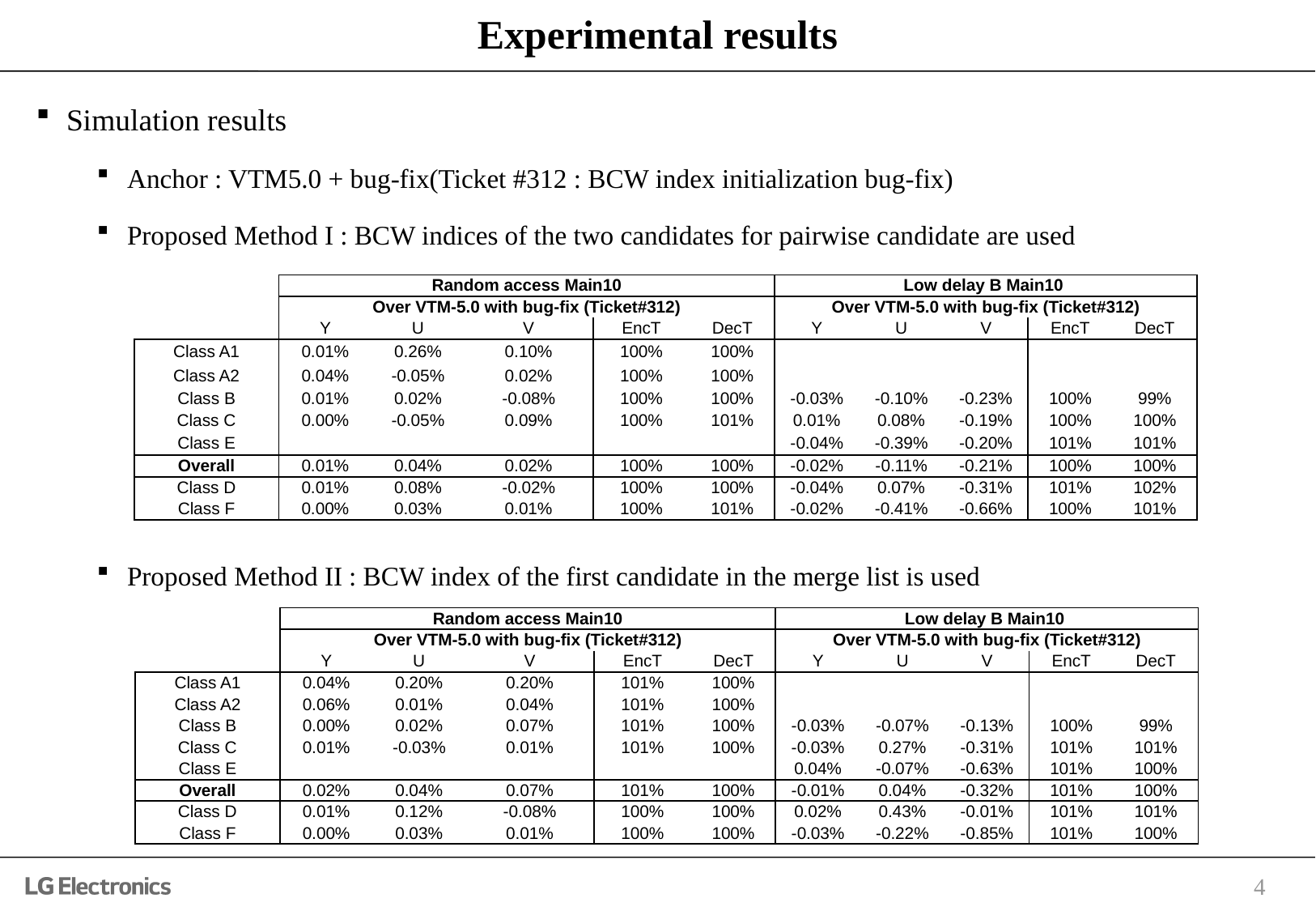

# Experimental results
Simulation results
Anchor : VTM5.0 + bug-fix(Ticket #312 : BCW index initialization bug-fix)
Proposed Method I : BCW indices of the two candidates for pairwise candidate are used

Proposed Method II : BCW index of the first candidate in the merge list is used

|  | Random access Main10 |  |  |  |  | Low delay B Main10 |  |  |  |  |
| --- | --- | --- | --- | --- | --- | --- | --- | --- | --- | --- |
|  | Over VTM-5.0 with bug-fix (Ticket#312) |  |  |  |  | Over VTM-5.0 with bug-fix (Ticket#312) |  |  |  |  |
|  | Y | U | V | EncT | DecT | Y | U | V | EncT | DecT |
| Class A1 | 0.01% | 0.26% | 0.10% | 100% | 100% |  |  |  |  |  |
| Class A2 | 0.04% | -0.05% | 0.02% | 100% | 100% |  |  |  |  |  |
| Class B | 0.01% | 0.02% | -0.08% | 100% | 100% | -0.03% | -0.10% | -0.23% | 100% | 99% |
| Class C | 0.00% | -0.05% | 0.09% | 100% | 101% | 0.01% | 0.08% | -0.19% | 100% | 100% |
| Class E |  |  |  |  |  | -0.04% | -0.39% | -0.20% | 101% | 101% |
| Overall | 0.01% | 0.04% | 0.02% | 100% | 100% | -0.02% | -0.11% | -0.21% | 100% | 100% |
| Class D | 0.01% | 0.08% | -0.02% | 100% | 100% | -0.04% | 0.07% | -0.31% | 101% | 102% |
| Class F | 0.00% | 0.03% | 0.01% | 100% | 101% | -0.02% | -0.41% | -0.66% | 100% | 101% |
|  | Random access Main10 |  |  |  |  | Low delay B Main10 |  |  |  |  |
| --- | --- | --- | --- | --- | --- | --- | --- | --- | --- | --- |
|  | Over VTM-5.0 with bug-fix (Ticket#312) |  |  |  |  | Over VTM-5.0 with bug-fix (Ticket#312) |  |  |  |  |
|  | Y | U | V | EncT | DecT | Y | U | V | EncT | DecT |
| Class A1 | 0.04% | 0.20% | 0.20% | 101% | 100% |  |  |  |  |  |
| Class A2 | 0.06% | 0.01% | 0.04% | 101% | 100% |  |  |  |  |  |
| Class B | 0.00% | 0.02% | 0.07% | 101% | 100% | -0.03% | -0.07% | -0.13% | 100% | 99% |
| Class C | 0.01% | -0.03% | 0.01% | 101% | 100% | -0.03% | 0.27% | -0.31% | 101% | 101% |
| Class E |  |  |  |  |  | 0.04% | -0.07% | -0.63% | 101% | 100% |
| Overall | 0.02% | 0.04% | 0.07% | 101% | 100% | -0.01% | 0.04% | -0.32% | 101% | 100% |
| Class D | 0.01% | 0.12% | -0.08% | 100% | 100% | 0.02% | 0.43% | -0.01% | 101% | 101% |
| Class F | 0.00% | 0.03% | 0.01% | 100% | 100% | -0.03% | -0.22% | -0.85% | 101% | 100% |
4